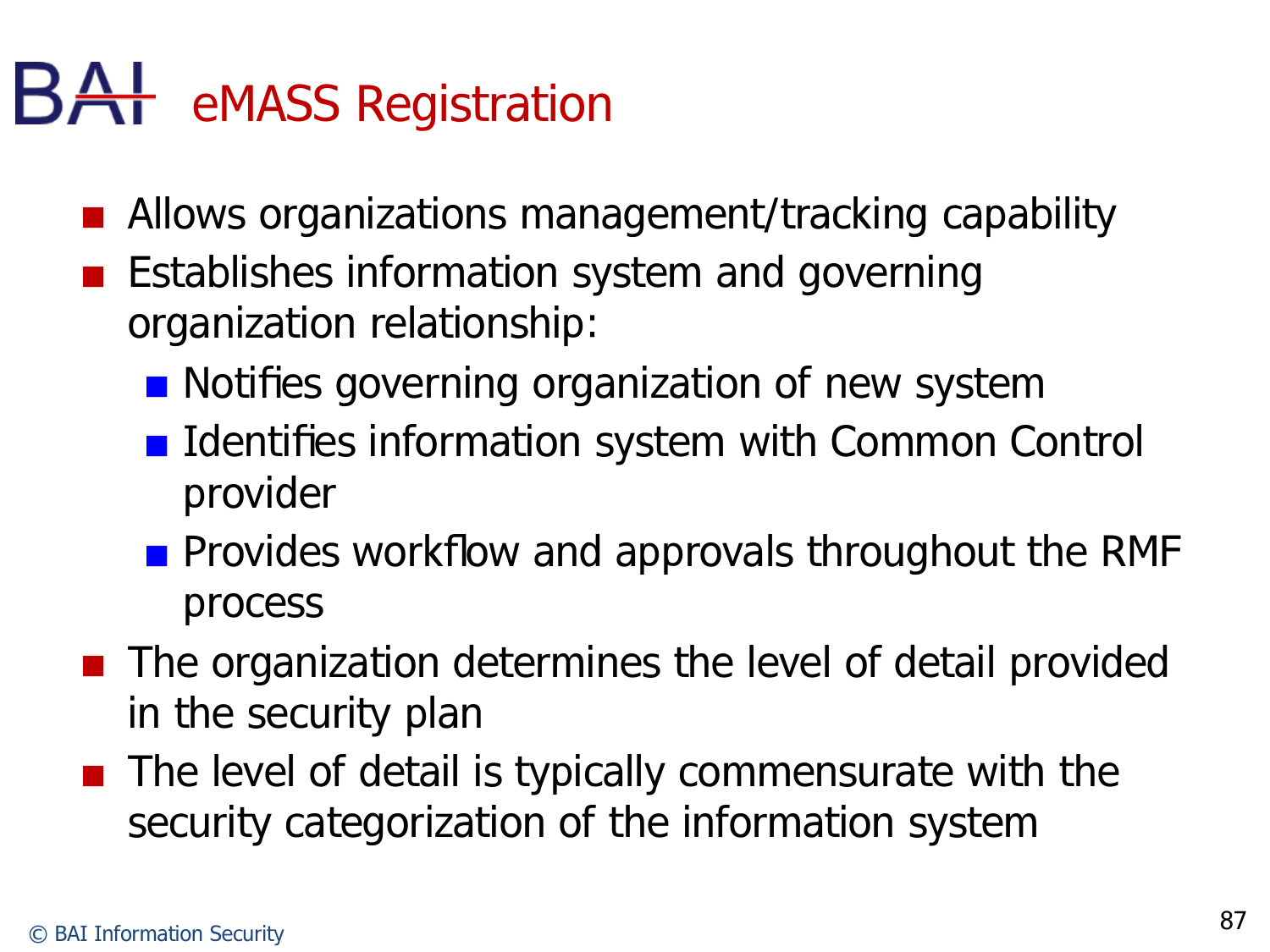

# eMASS Registration
Allows organizations management/tracking capability
Establishes information system and governing organization relationship:
Notifies governing organization of new system
Identifies information system with Common Control provider
Provides workflow and approvals throughout the RMF process
The organization determines the level of detail provided in the security plan
The level of detail is typically commensurate with the security categorization of the information system